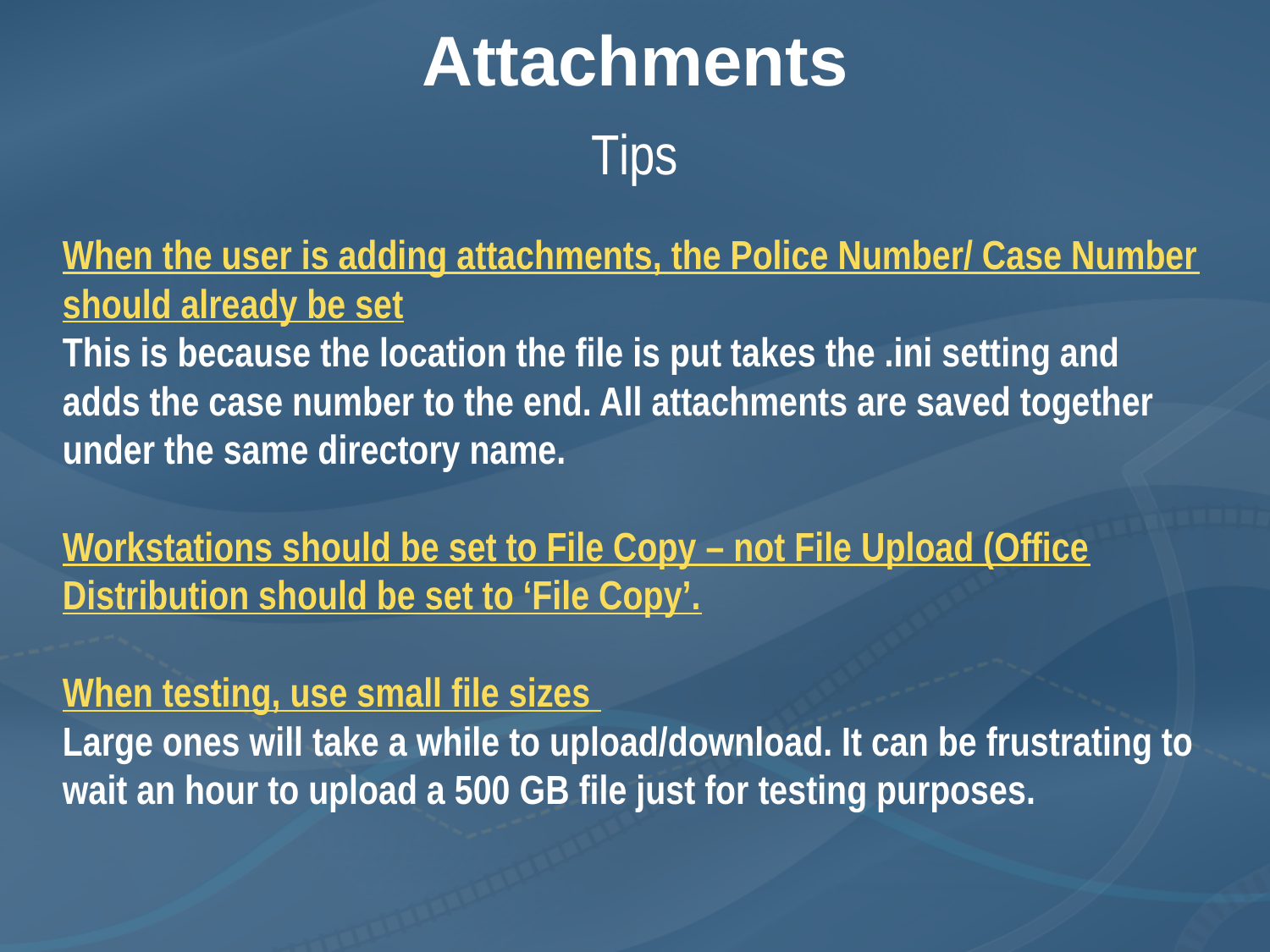

Attachments
Tips
When the user is adding attachments, the Police Number/ Case Number should already be set
This is because the location the file is put takes the .ini setting and adds the case number to the end. All attachments are saved together under the same directory name.

Workstations should be set to File Copy – not File Upload (Office Distribution should be set to ‘File Copy’.

When testing, use small file sizes
Large ones will take a while to upload/download. It can be frustrating to wait an hour to upload a 500 GB file just for testing purposes.